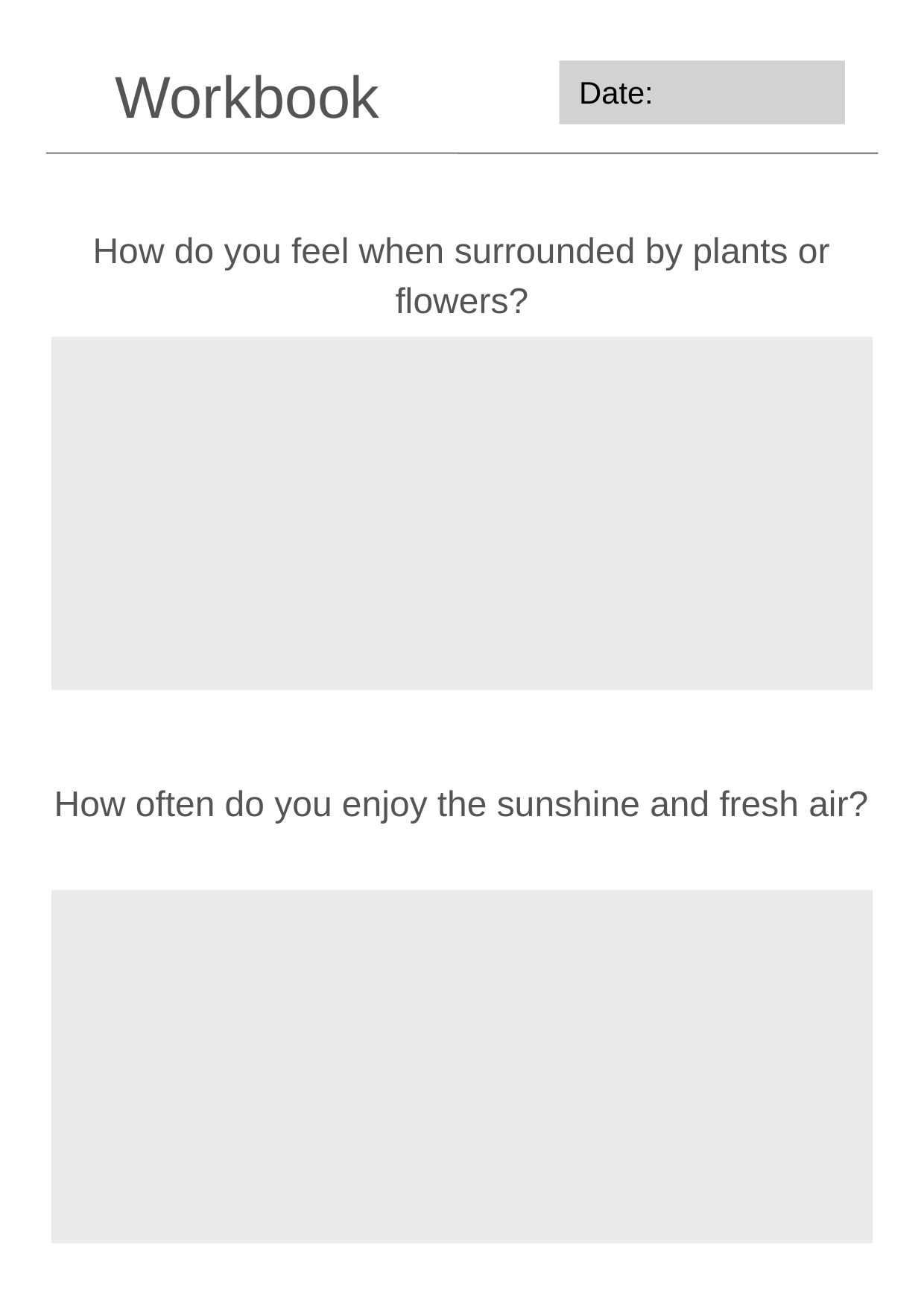

Workbook

Date:

How do you feel when surrounded by plants or flowers?

How often do you enjoy the sunshine and fresh air?